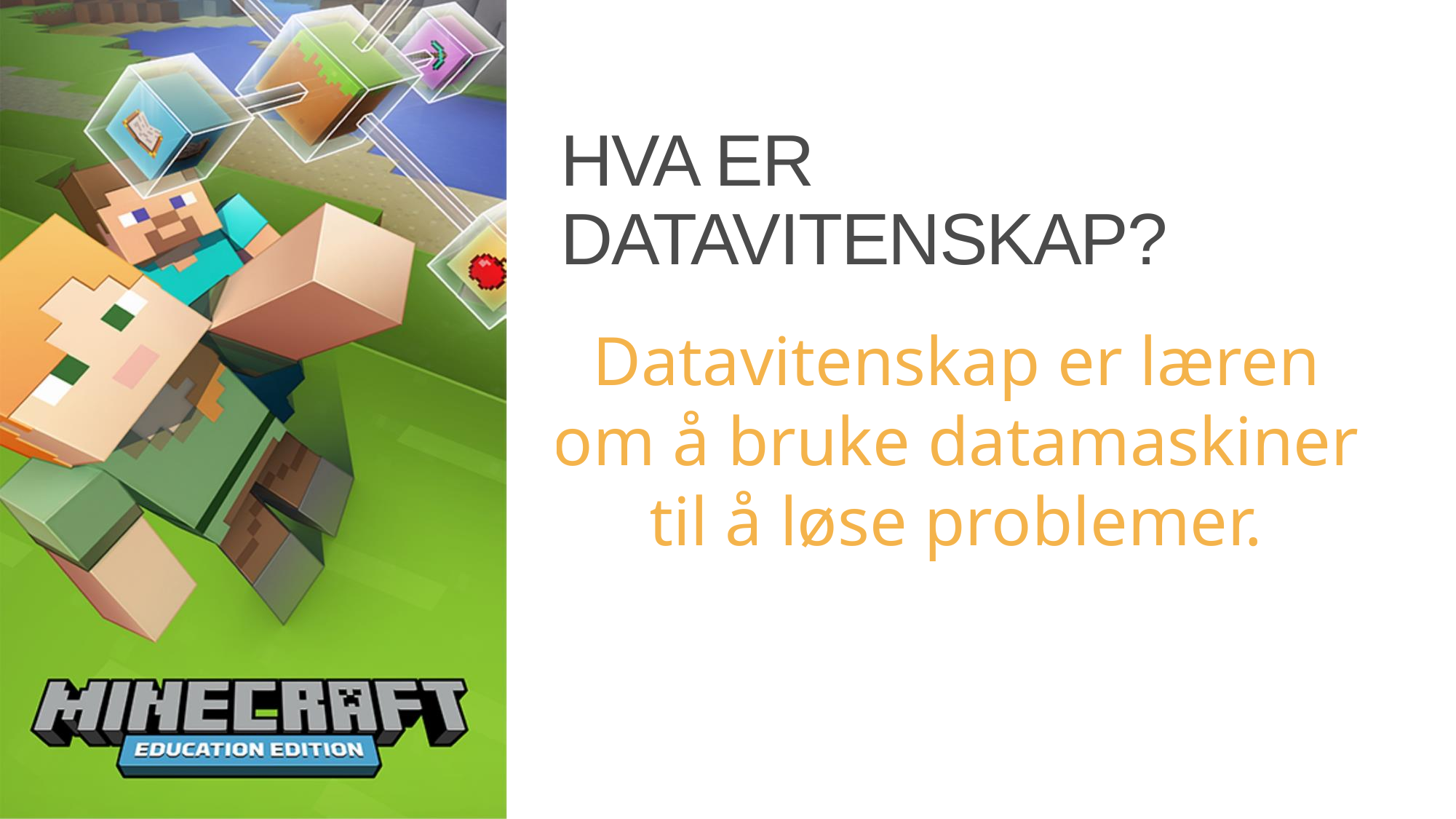

# Hva er datavitenskap?
Datavitenskap er læren om å bruke datamaskiner til å løse problemer.